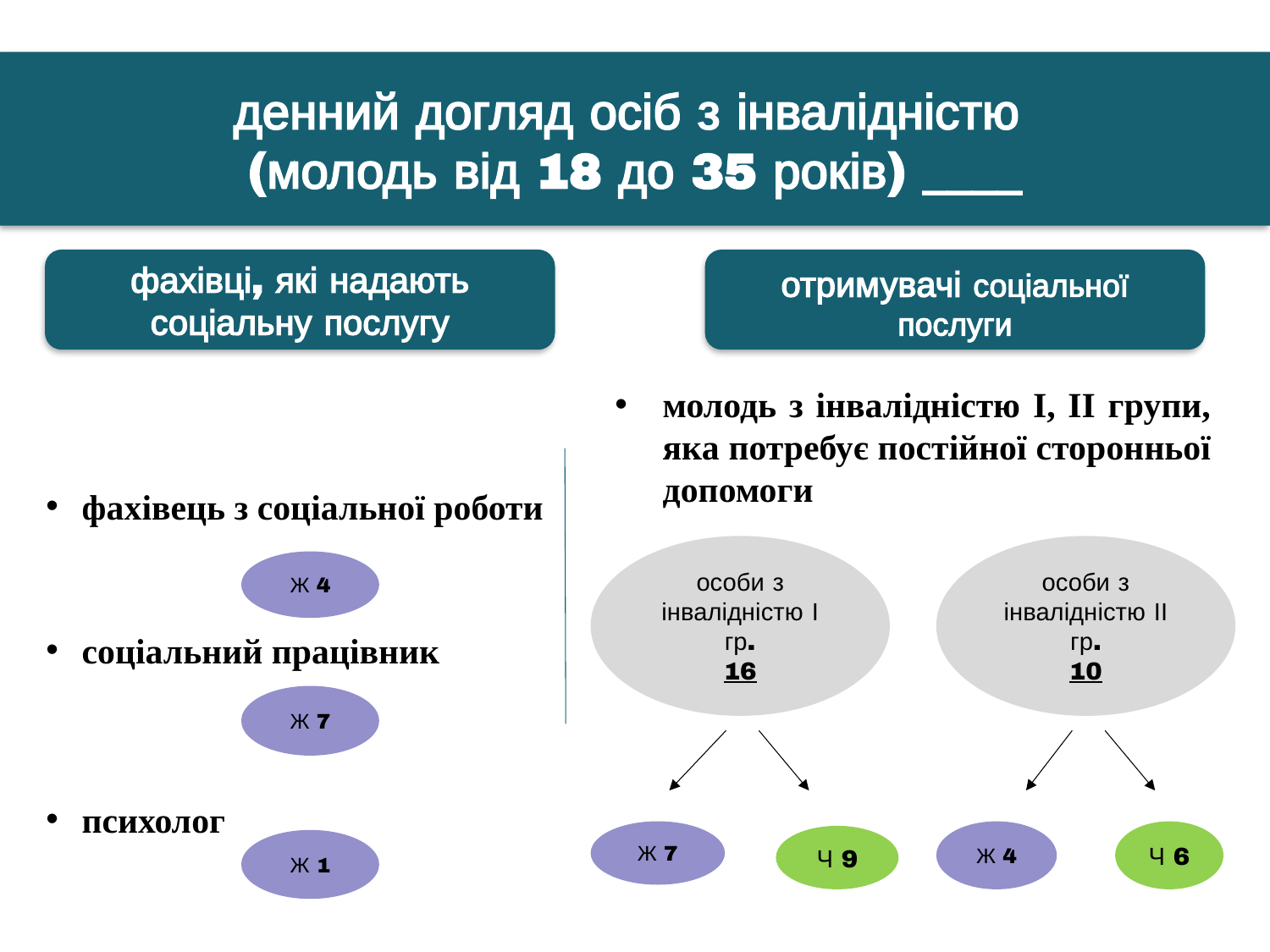

денний догляд осіб з інвалідністю
(молодь від 18 до 35 років) ____

фахівці, які надають соціальну послугу

отримувачі соціальної послуги

молодь з інвалідністю І, ІІ групи, яка потребує постійної сторонньої допомоги

фахівець з соціальної роботи

соціальний працівник

психолог

особи з інвалідністю І гр.
16
особи з інвалідністю ІІ гр.
10
Ж 4
Ж 7
Ж 7
Ж 4
Ч 6
Ч 9
Ж 1